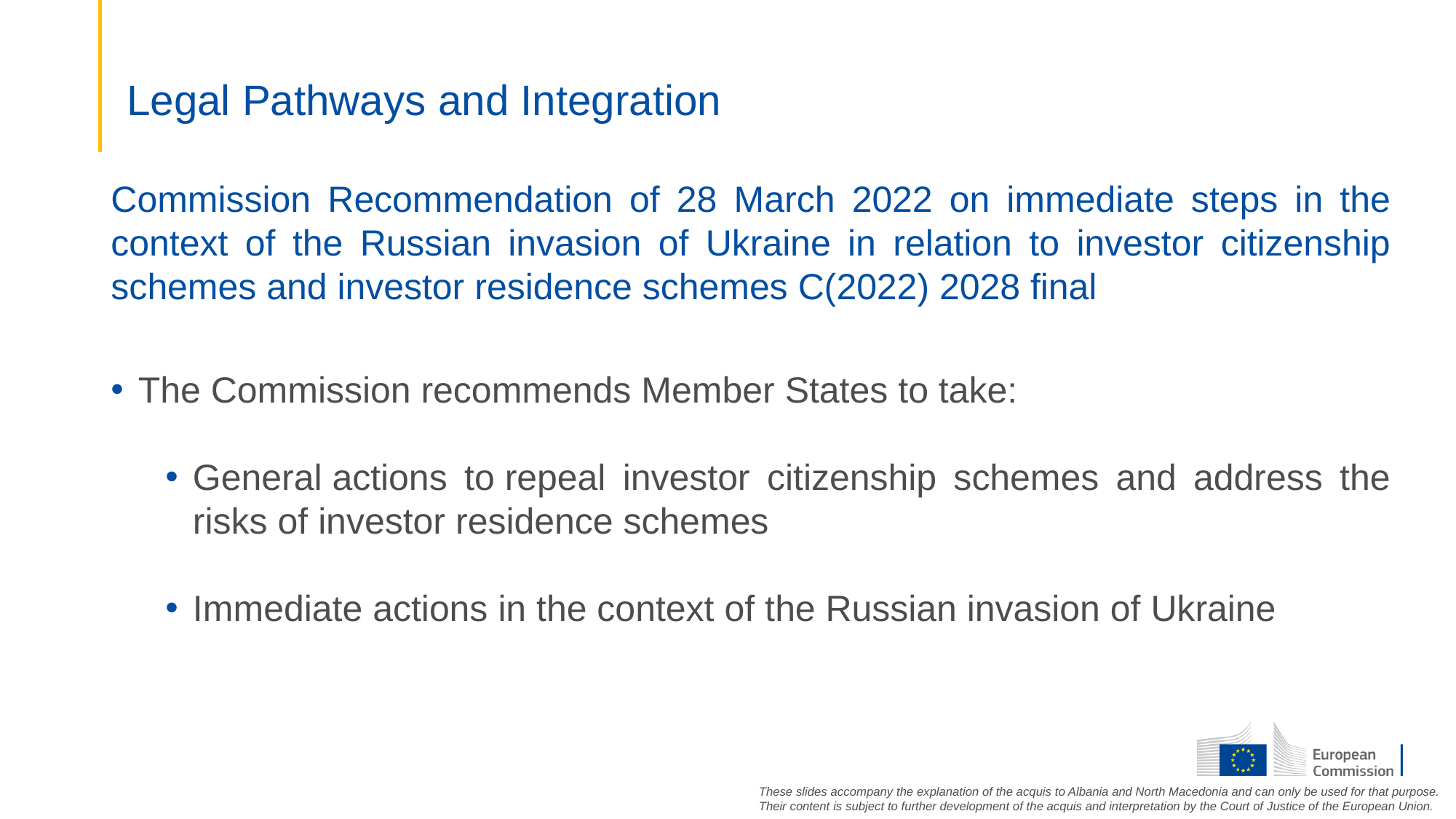

# Legal Pathways and Integration
Commission Recommendation of 28 March 2022 on immediate steps in the context of the Russian invasion of Ukraine in relation to investor citizenship schemes and investor residence schemes C(2022) 2028 final

The Commission recommends Member States to take:

General actions to repeal investor citizenship schemes and address the risks of investor residence schemes

Immediate actions in the context of the Russian invasion of Ukraine